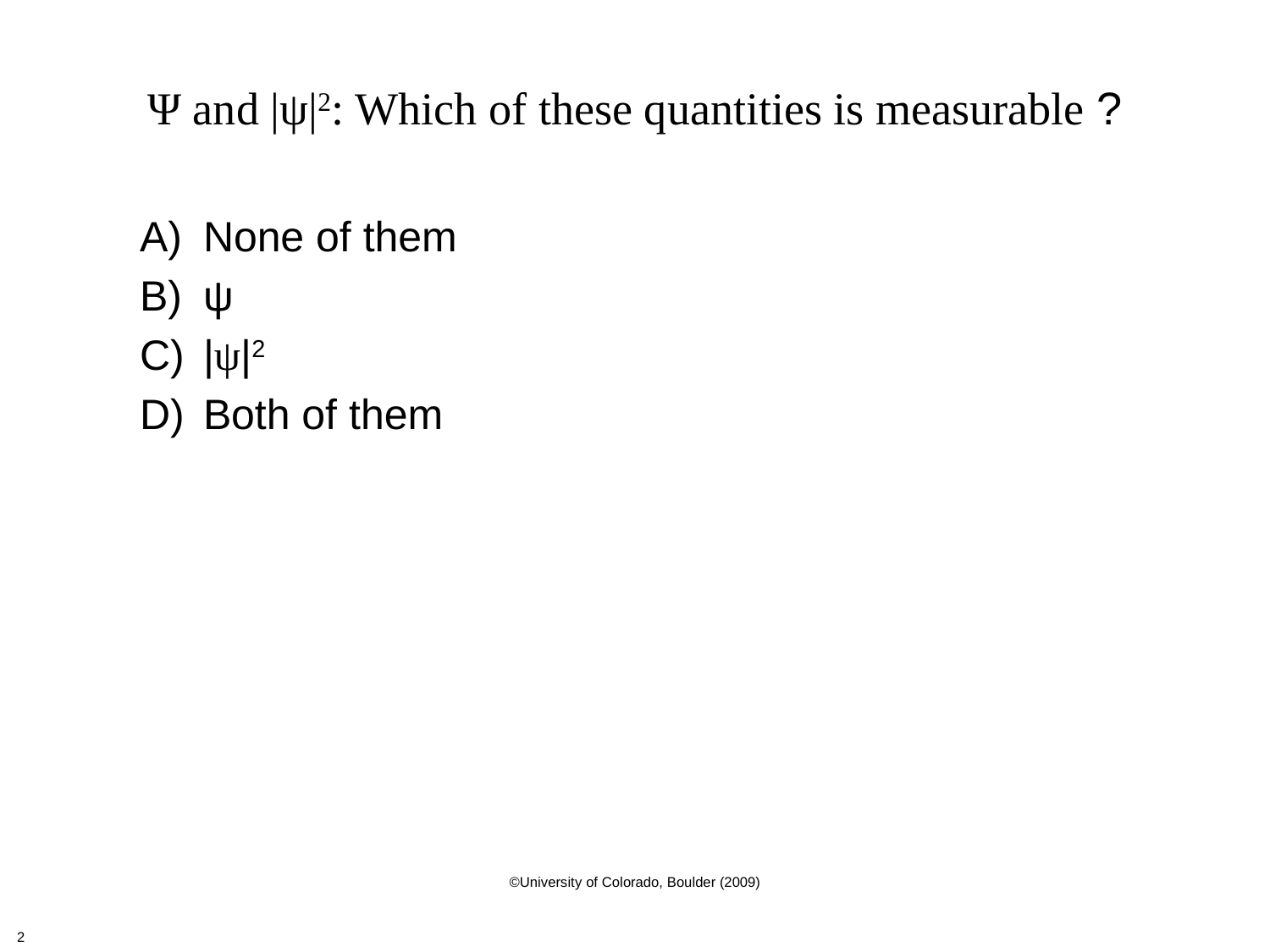

Ψ and |ψ|2: Which of these quantities is measurable ?
None of them
ψ
|ψ|2
Both of them

©University of Colorado, Boulder (2009)

2